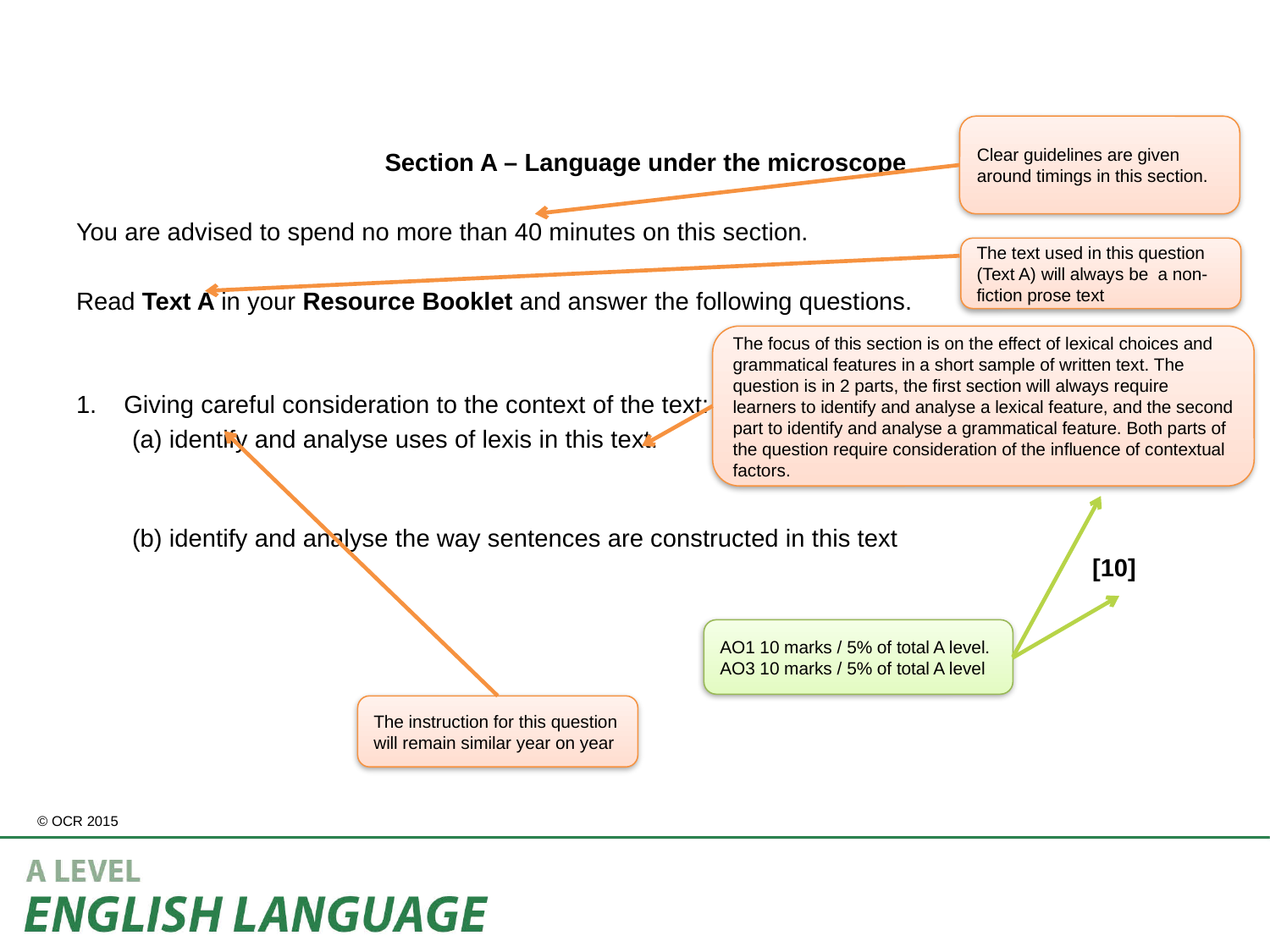

Section A – Language under the microscope

You are advised to spend no more than 40 minutes on this section.

Read Text A in your Resource Booklet and answer the following questions.

Giving careful consideration to the context of the text:
        (a) identify and analyse uses of lexis in this text.				            									[10]

        (b) identify and analyse the way sentences are constructed in this text 		            									[10]

Clear guidelines are given around timings in this section.
The text used in this question (Text A) will always be  a non-fiction prose text
The focus of this section is on the effect of lexical choices and grammatical features in a short sample of written text. The question is in 2 parts, the first section will always require learners to identify and analyse a lexical feature, and the second part to identify and analyse a grammatical feature. Both parts of the question require consideration of the influence of contextual factors.
AO1 10 marks / 5% of total A level.
AO3 10 marks / 5% of total A level
The instruction for this question will remain similar year on year